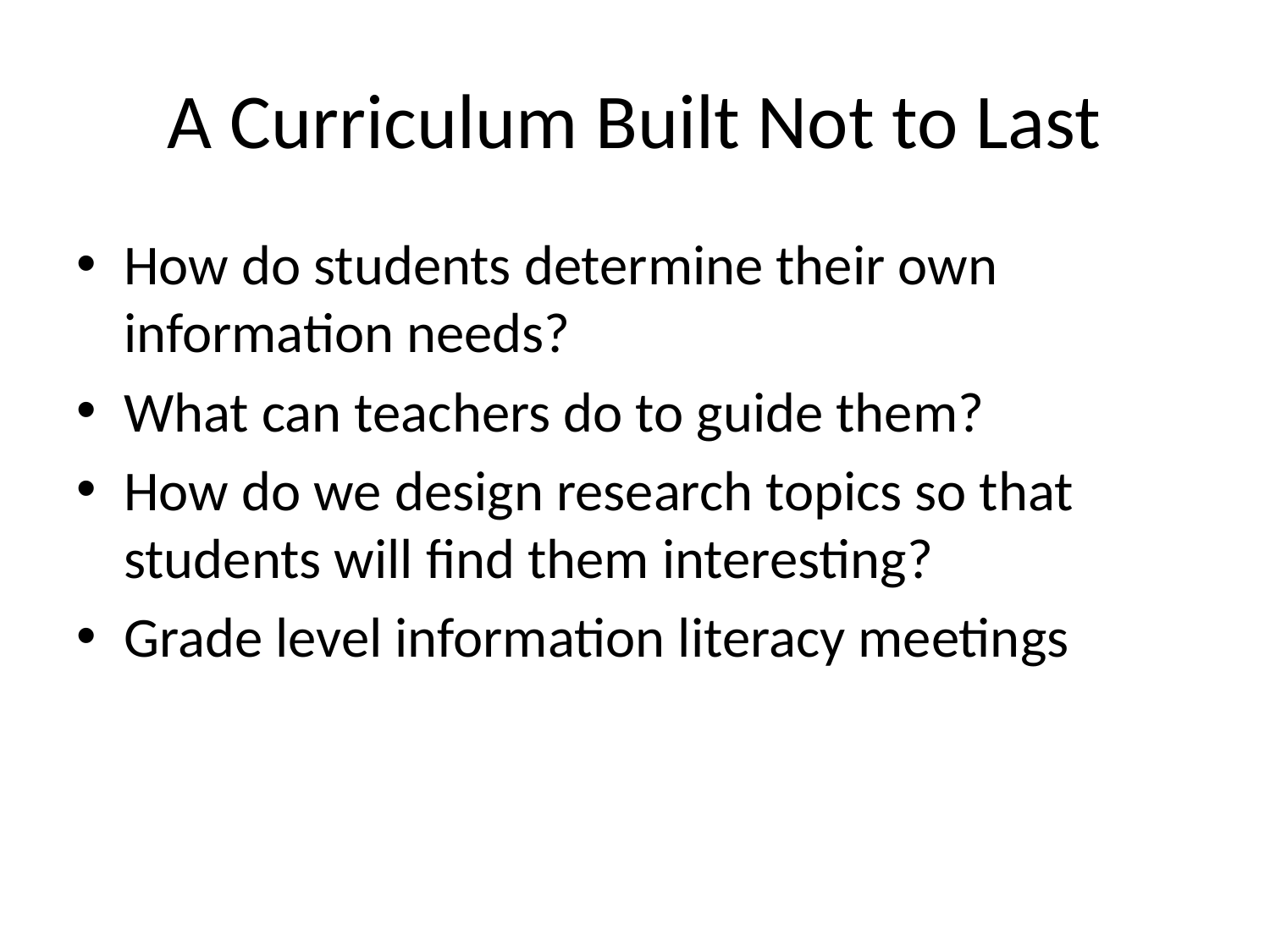

# A Curriculum Built Not to Last
How do students determine their own information needs?
What can teachers do to guide them?
How do we design research topics so that students will find them interesting?
Grade level information literacy meetings